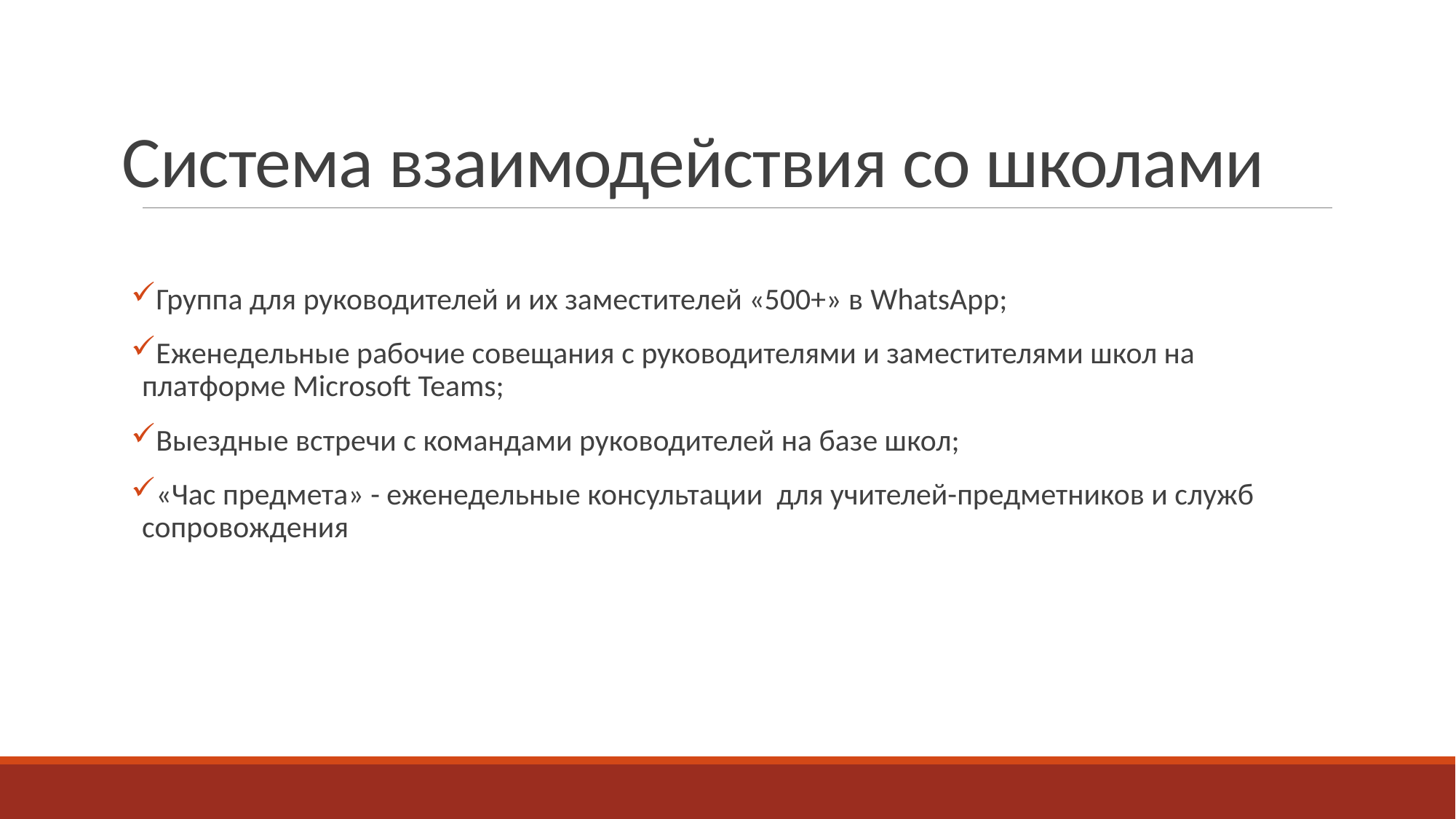

# Система взаимодействия со школами

Группа для руководителей и их заместителей «500+» в WhatsApp;
Еженедельные рабочие совещания с руководителями и заместителями школ на платформе Microsoft Teams;
Выездные встречи с командами руководителей на базе школ;
«Час предмета» - еженедельные консультации  для учителей-предметников и служб сопровождения